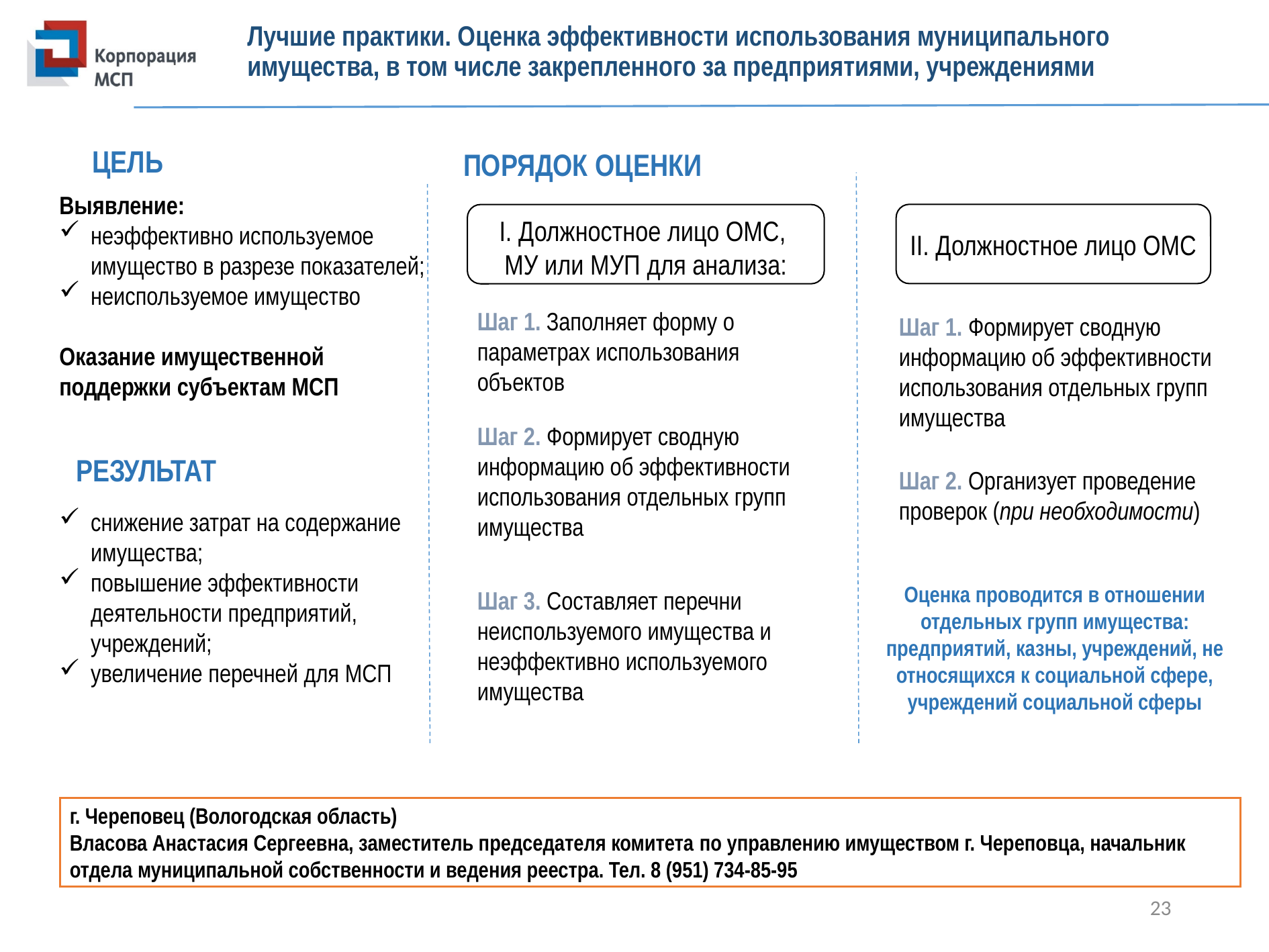

Лучшие практики. Оценка эффективности использования муниципального имущества, в том числе закрепленного за предприятиями, учреждениями
ЦЕЛЬ
ПОРЯДОК ОЦЕНКИ
Выявление:
неэффективно используемое имущество в разрезе показателей;
неиспользуемое имущество

Оказание имущественной поддержки субъектам МСП
II. Должностное лицо ОМС
I. Должностное лицо ОМС,
МУ или МУП для анализа:
Шаг 1. Заполняет форму о параметрах использования объектов
Шаг 1. Формирует сводную информацию об эффективности использования отдельных групп имущества
Шаг 2. Формирует сводную информацию об эффективности использования отдельных групп имущества
РЕЗУЛЬТАТ

Шаг 2. Организует проведение проверок (при необходимости)
снижение затрат на содержание имущества;
повышение эффективности деятельности предприятий, учреждений;
увеличение перечней для МСП

Шаг 3. Составляет перечни неиспользуемого имущества и неэффективно используемого имущества
Оценка проводится в отношении отдельных групп имущества: предприятий, казны, учреждений, не относящихся к социальной сфере, учреждений социальной сферы
г. Череповец (Вологодская область)
Власова Анастасия Сергеевна, заместитель председателя комитета по управлению имуществом г. Череповца, начальник отдела муниципальной собственности и ведения реестра. Тел. 8 (951) 734-85-95
23